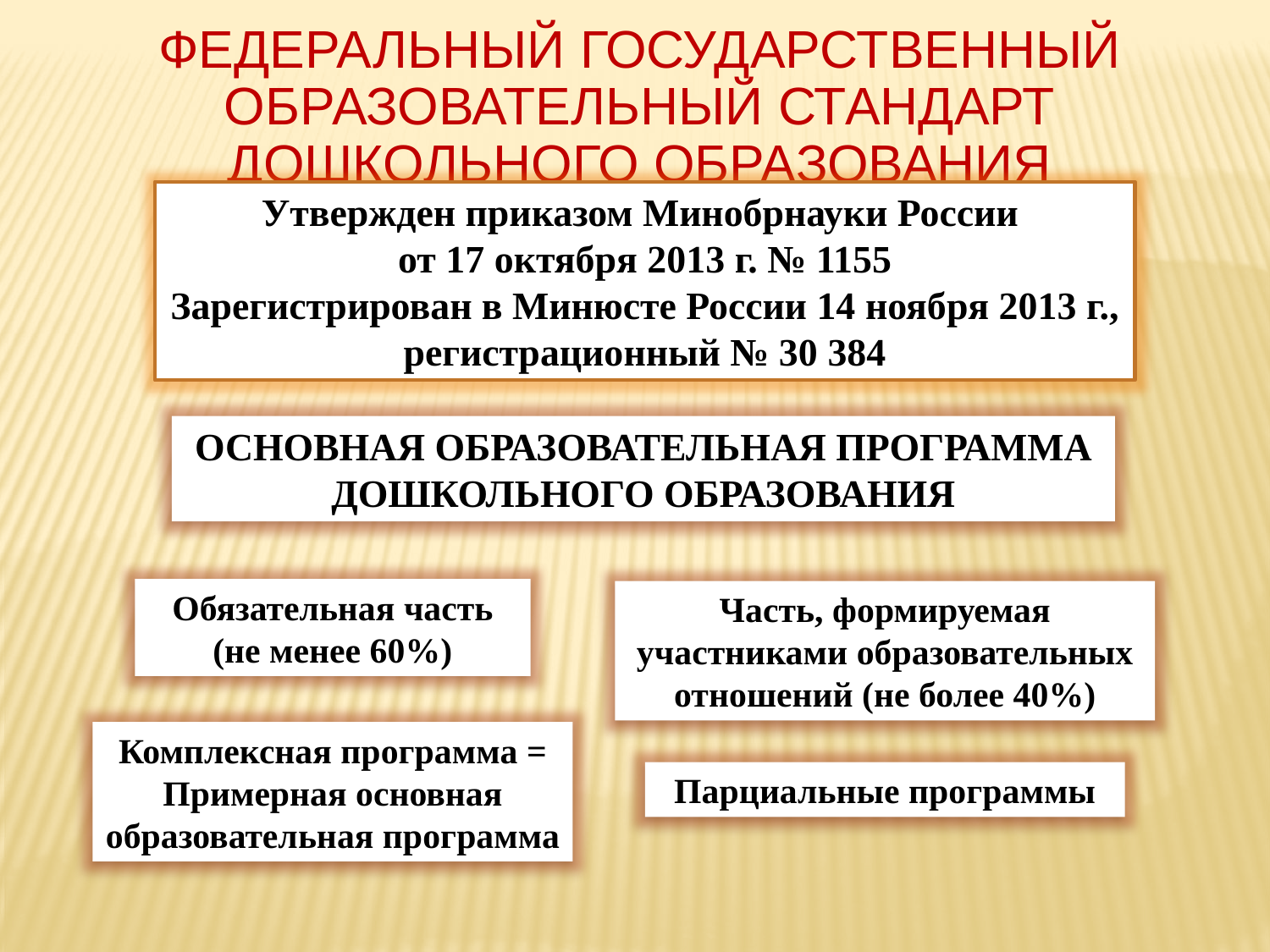

Федеральный государственный образовательный стандарт дошкольного образования
Утвержден приказом Минобрнауки России
от 17 октября 2013 г. № 1155
Зарегистрирован в Минюсте России 14 ноября 2013 г., регистрационный № 30 384
ОСНОВНАЯ ОБРАЗОВАТЕЛЬНАЯ ПРОГРАММА ДОШКОЛЬНОГО ОБРАЗОВАНИЯ
Обязательная часть (не менее 60%)
Часть, формируемая участниками образовательных отношений (не более 40%)
Комплексная программа = Примерная основная образовательная программа
Парциальные программы